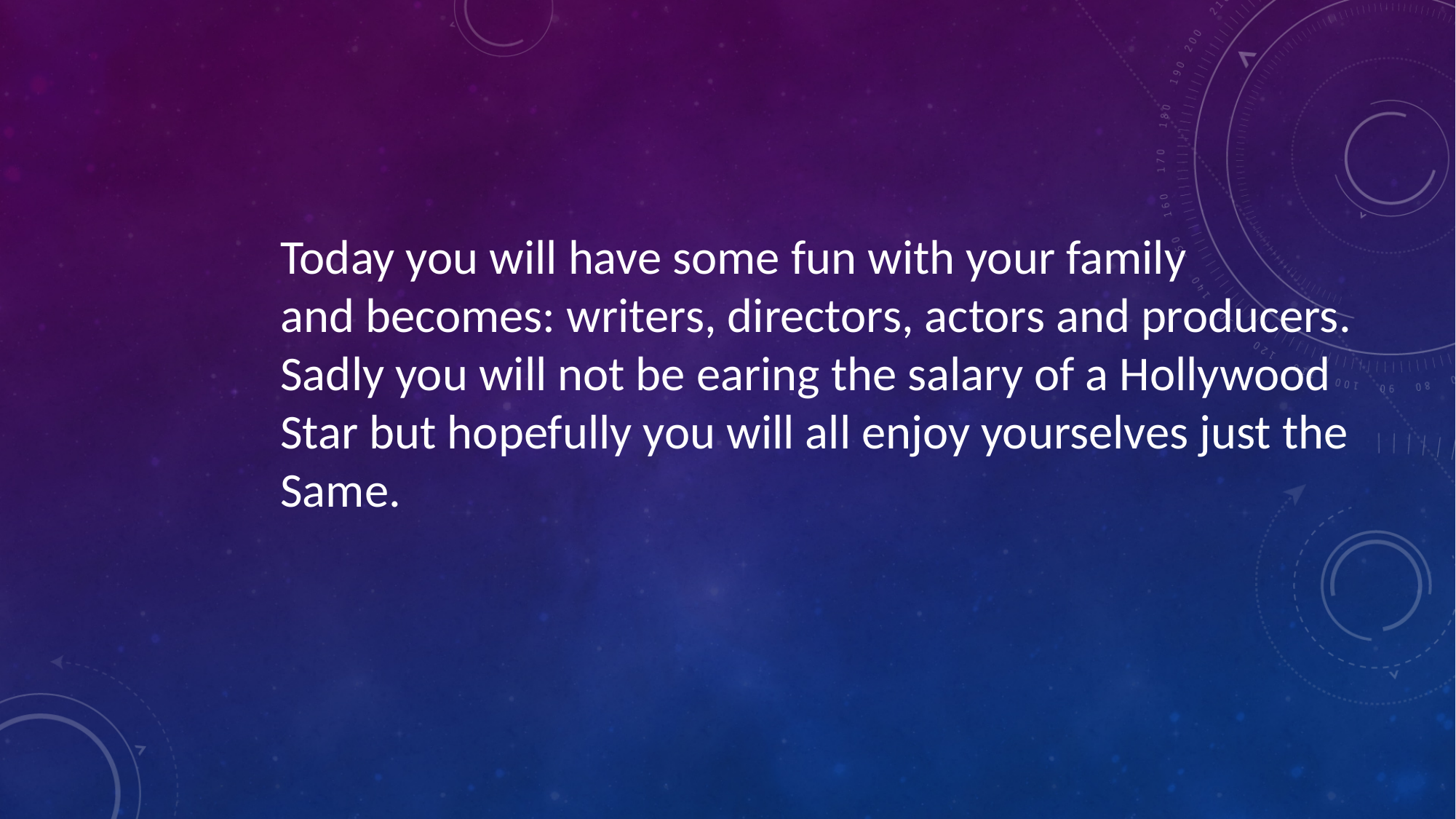

Today you will have some fun with your family
and becomes: writers, directors, actors and producers.
Sadly you will not be earing the salary of a Hollywood
Star but hopefully you will all enjoy yourselves just the
Same.